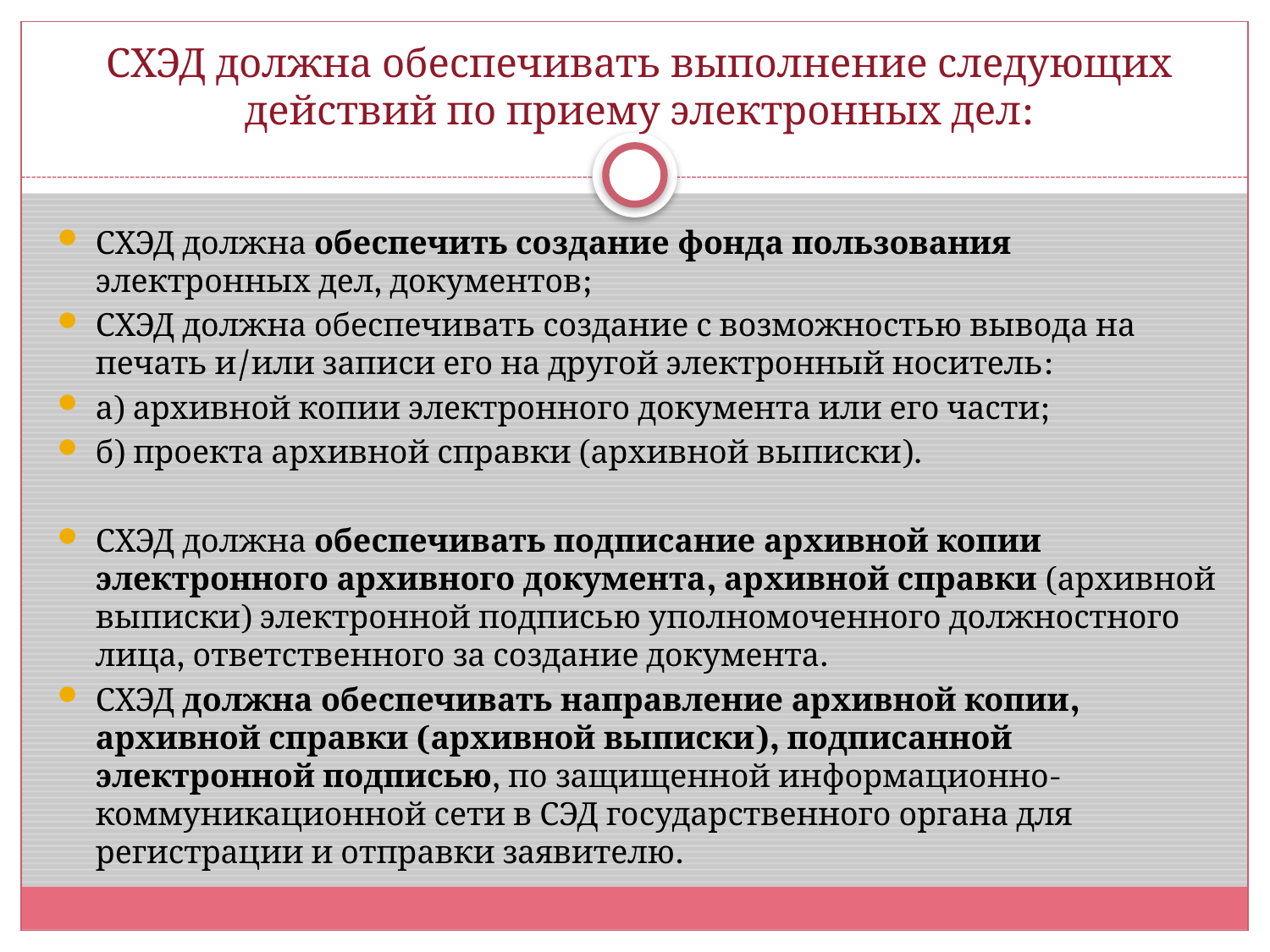

# СХЭД должна обеспечивать выполнение следующих действий по приему электронных дел:
СХЭД должна обеспечить создание фонда пользования электронных дел, документов;
СХЭД должна обеспечивать создание с возможностью вывода на печать и/или записи его на другой электронный носитель:
а) архивной копии электронного документа или его части;
б) проекта архивной справки (архивной выписки).

СХЭД должна обеспечивать подписание архивной копии электронного архивного документа, архивной справки (архивной выписки) электронной подписью уполномоченного должностного лица, ответственного за создание документа.
СХЭД должна обеспечивать направление архивной копии, архивной справки (архивной выписки), подписанной электронной подписью, по защищенной информационно-коммуникационной сети в СЭД государственного органа для регистрации и отправки заявителю.